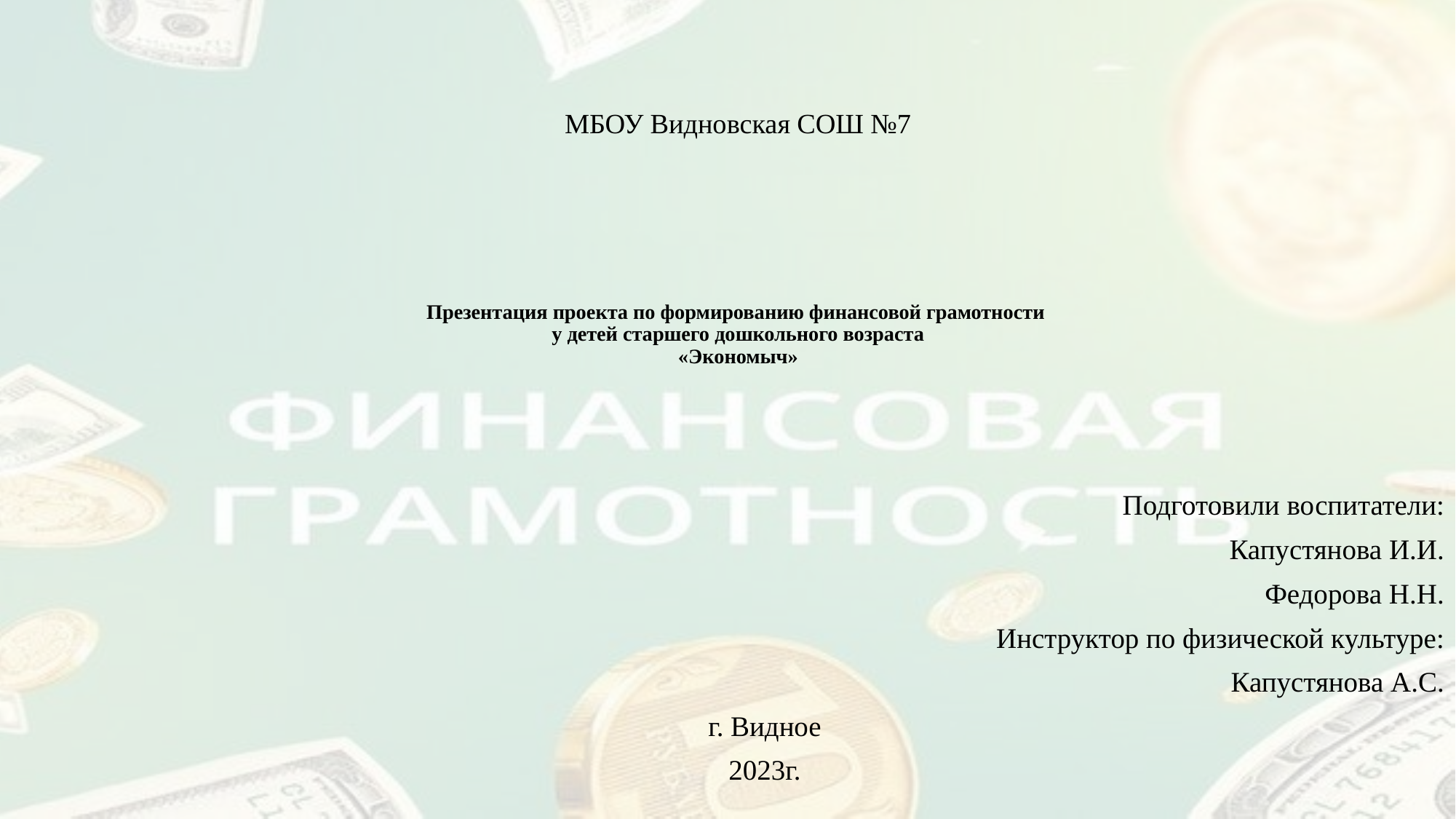

# МБОУ Видновская СОШ №7 Презентация проекта по формированию финансовой грамотности у детей старшего дошкольного возраста «Экономыч»
   Подготовили воспитатели:
Капустянова И.И.
Федорова Н.Н.
Инструктор по физической культуре:
Капустянова А.С.
г. Видное
2023г.